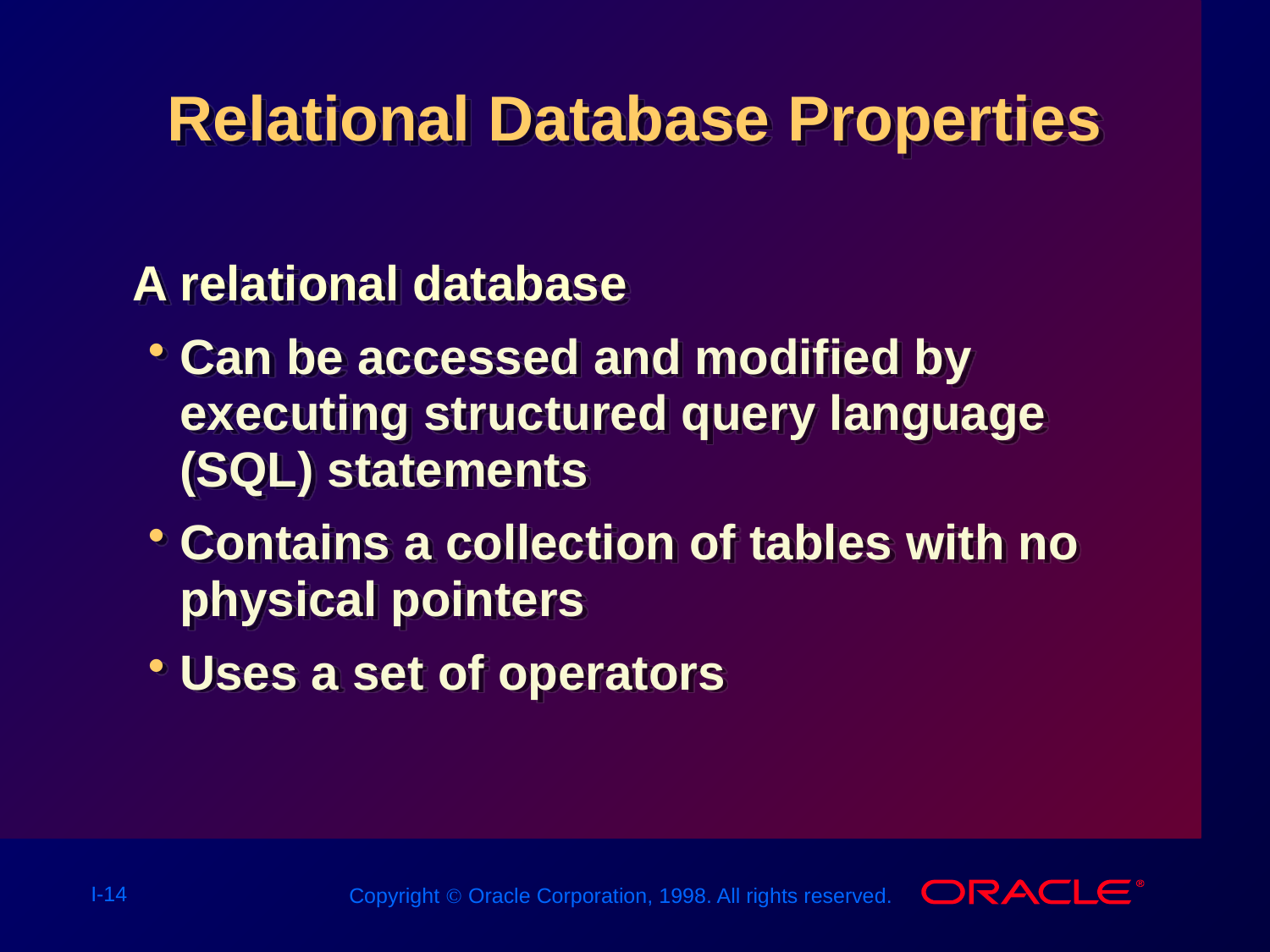

# Relational Database Properties
A relational database
Can be accessed and modified by executing structured query language (SQL) statements
Contains a collection of tables with no physical pointers
Uses a set of operators